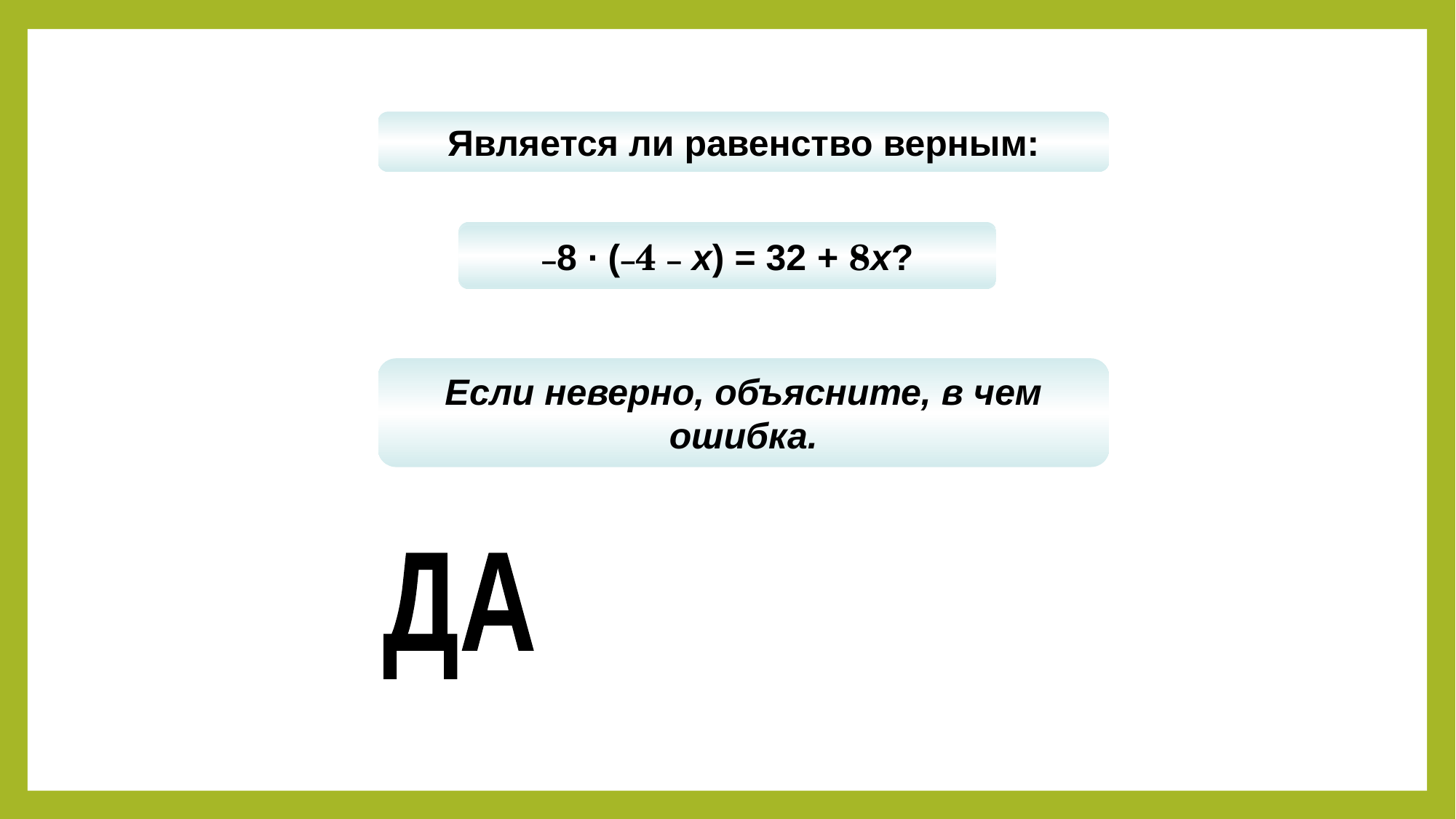

Является ли равенство верным:
4 · (9 + х) = 36 + х?
–5 · (–х + 5) = –5х – 25?
–8 · (–4 – х) = 32 + 8x?
2 · (х – 7) = 2х – 7?
3 · (х + 7) = 3х + 21?
– 5 · (х + 7) = –5х + 35?
Если неверно, объясните, в чем ошибка.
ДА
НЕТ